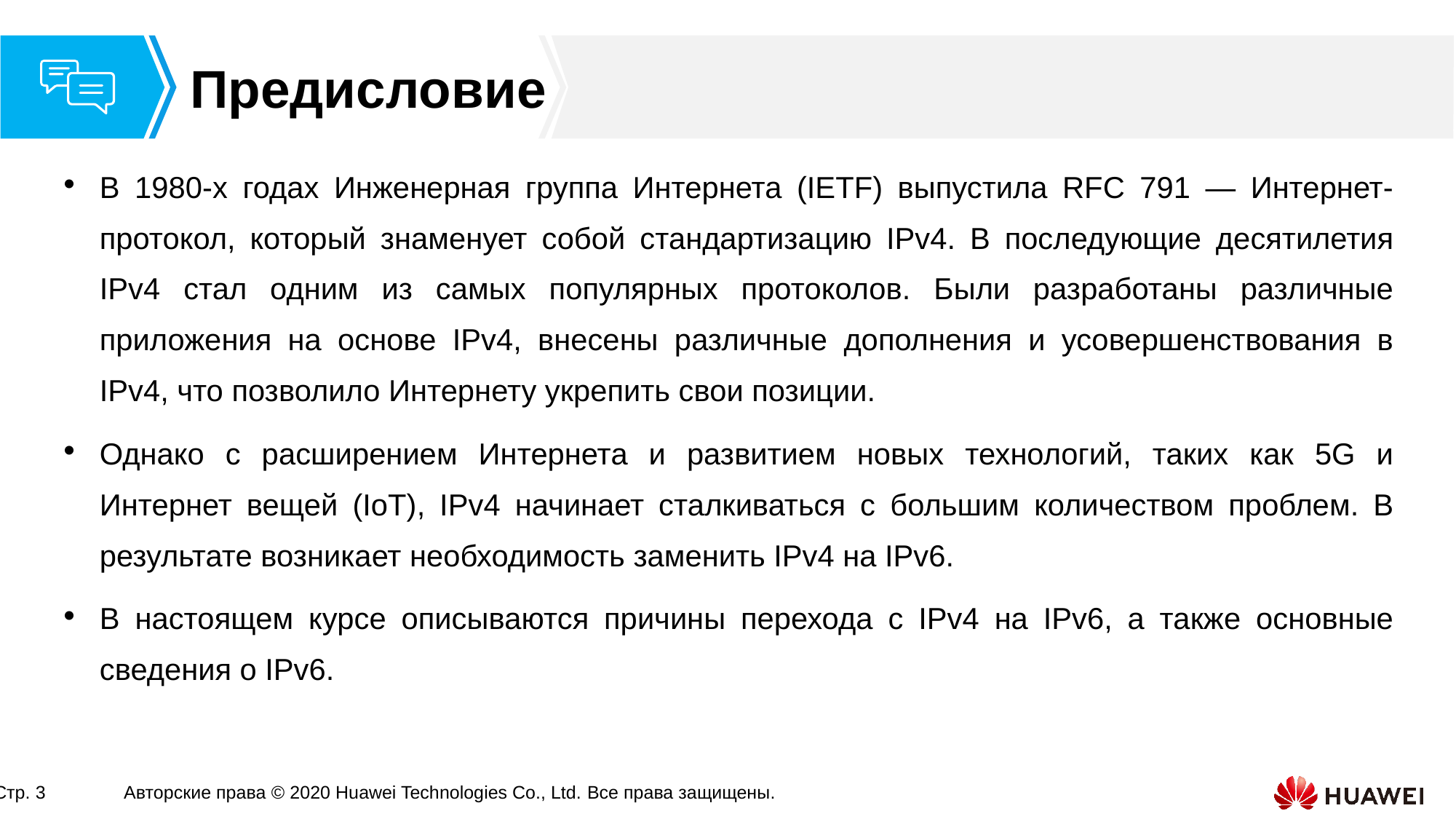

В 1980-х годах Инженерная группа Интернета (IETF) выпустила RFC 791 — Интернет-протокол, который знаменует собой стандартизацию IPv4. В последующие десятилетия IPv4 стал одним из самых популярных протоколов. Были разработаны различные приложения на основе IPv4, внесены различные дополнения и усовершенствования в IPv4, что позволило Интернету укрепить свои позиции.
Однако с расширением Интернета и развитием новых технологий, таких как 5G и Интернет вещей (IoT), IPv4 начинает сталкиваться с большим количеством проблем. В результате возникает необходимость заменить IPv4 на IPv6.
В настоящем курсе описываются причины перехода с IPv4 на IPv6, а также основные сведения о IPv6.